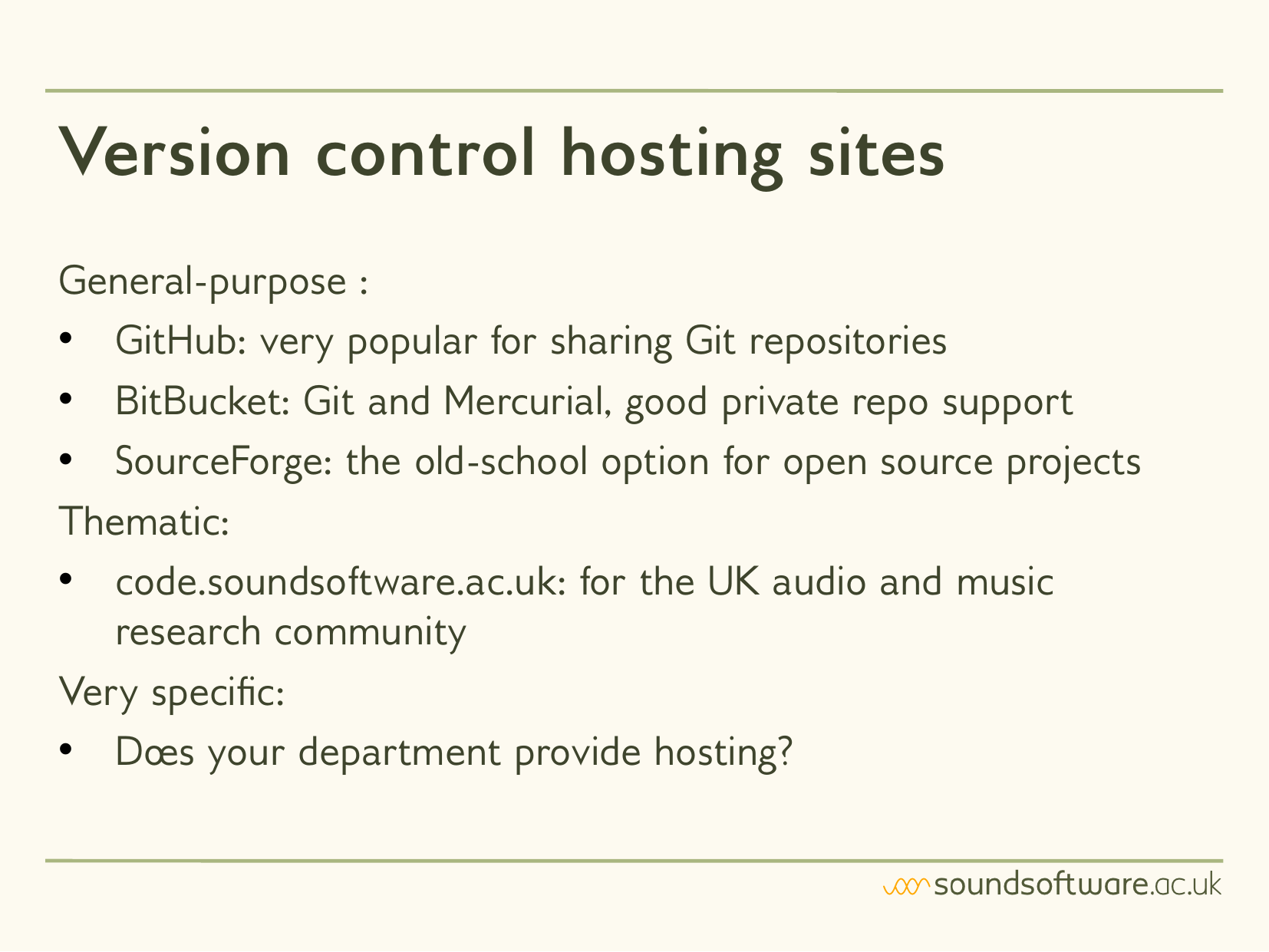

# Version control hosting sites
General-purpose :
GitHub: very popular for sharing Git repositories
BitBucket: Git and Mercurial, good private repo support
SourceForge: the old-school option for open source projects
Thematic:
code.soundsoftware.ac.uk: for the UK audio and music research community
Very specific:
Does your department provide hosting?